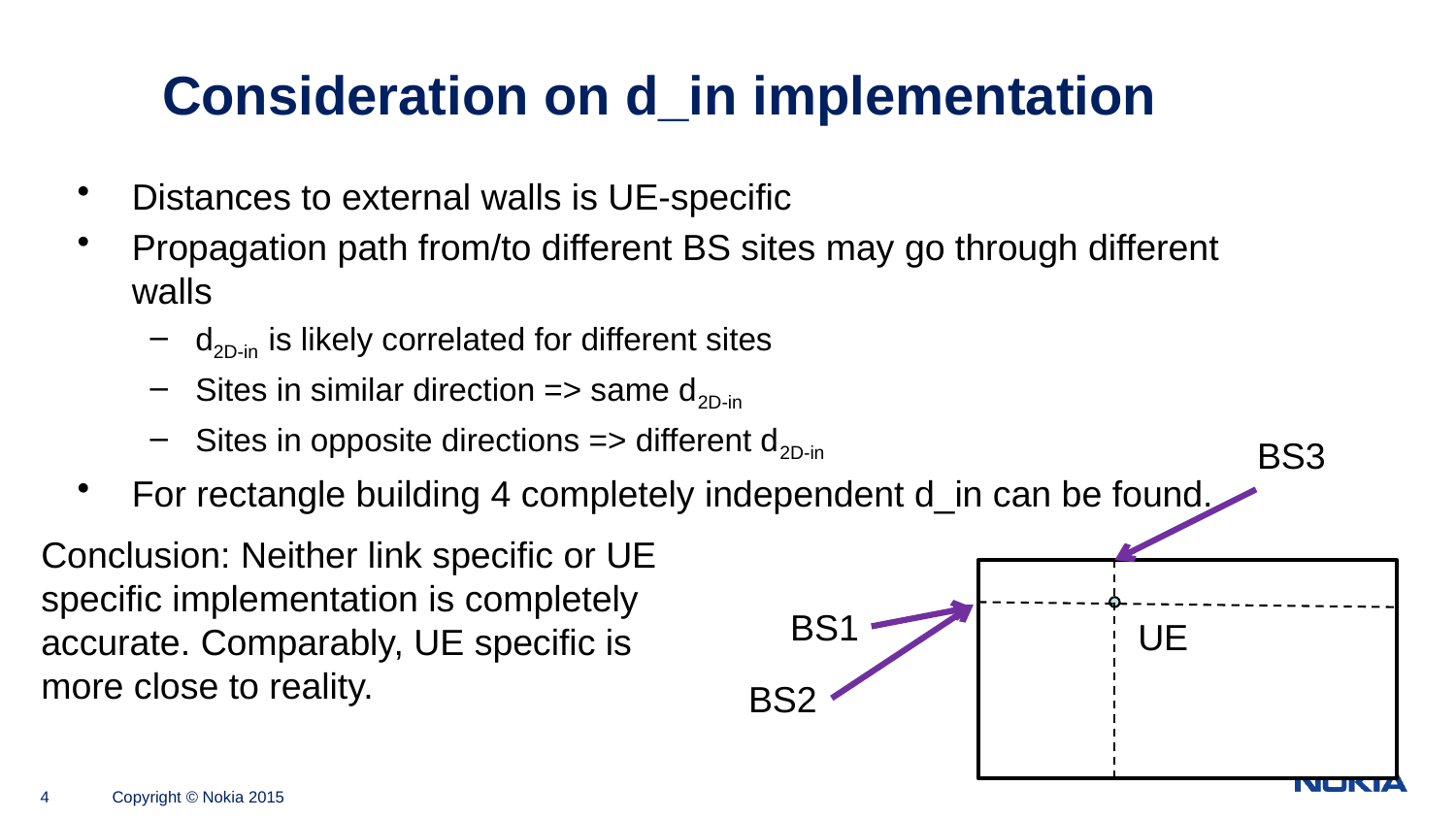

# Consideration on d_in implementation
Distances to external walls is UE-specific
Propagation path from/to different BS sites may go through different walls
d2D-in  is likely correlated for different sites
Sites in similar direction => same d2D-in
Sites in opposite directions => different d2D-in
For rectangle building 4 completely independent d_in can be found.
BS3
Conclusion: Neither link specific or UE specific implementation is completely accurate. Comparably, UE specific is more close to reality.

UE
BS1
BS2